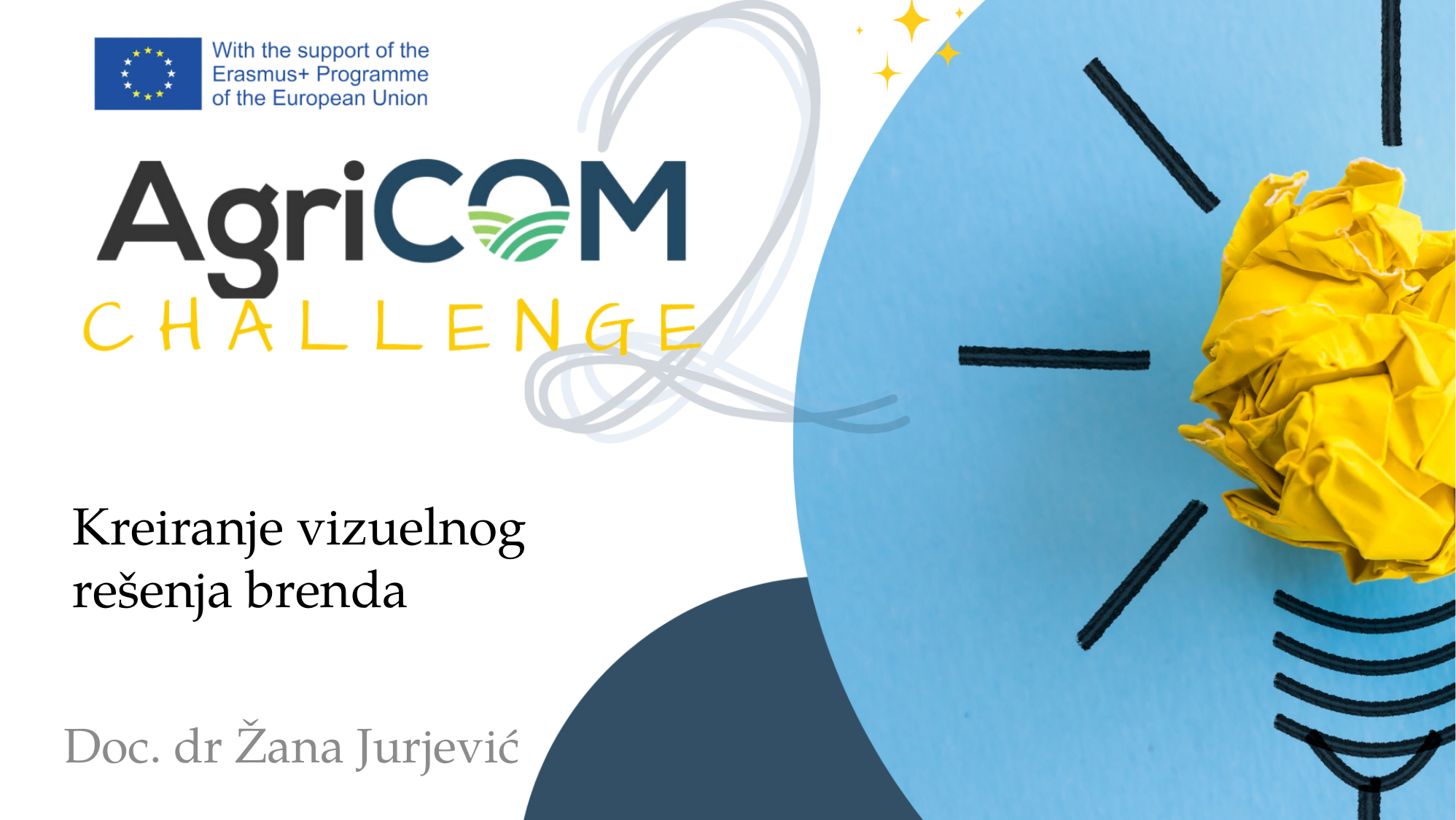

# Kreiranje vizuelnog rešenja brenda
Doc. dr Žana Jurjević